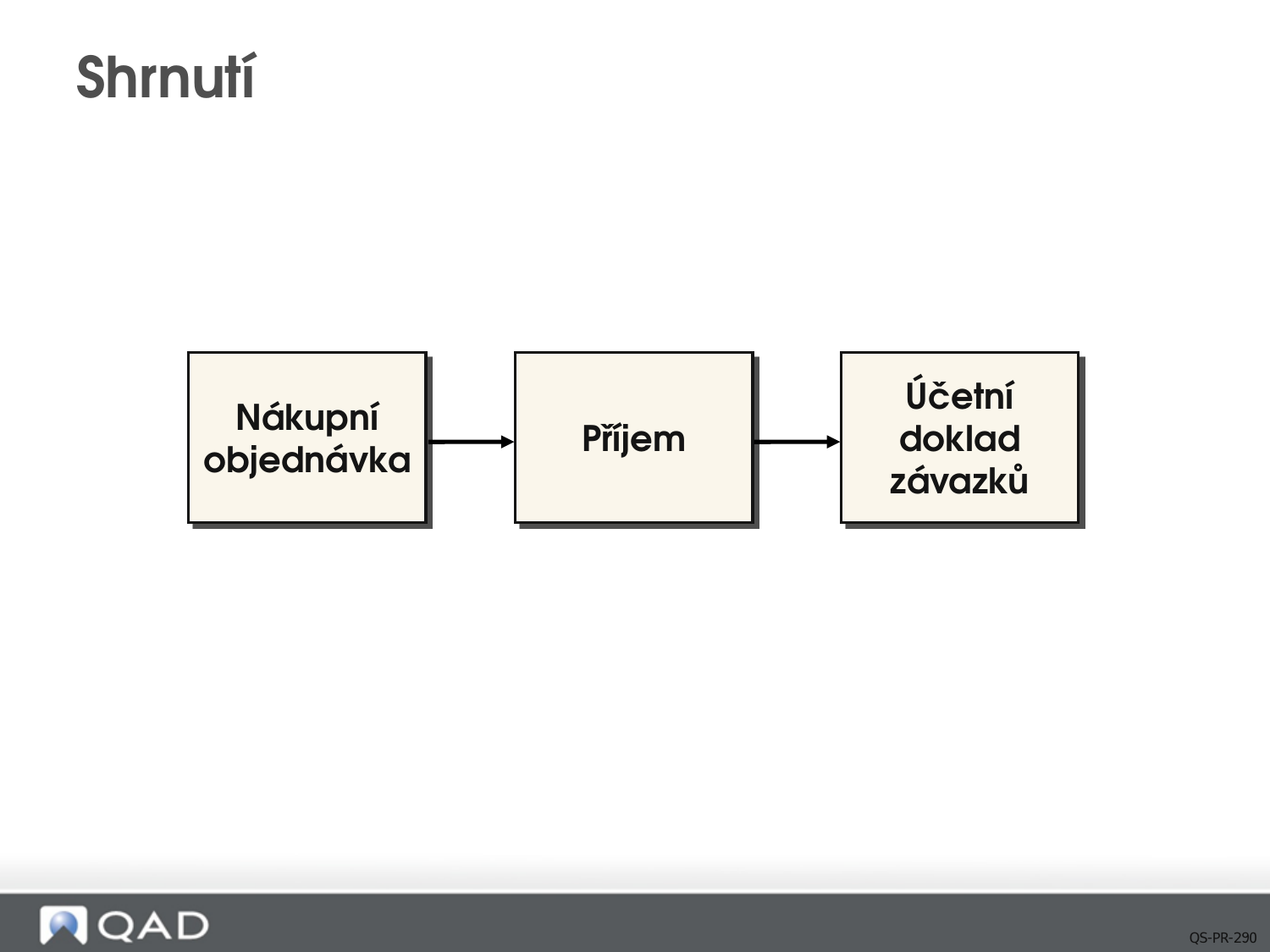

# Shrnutí
Nákupní
objednávka
Příjem
Účetní
doklad
závazků

QS-PR-290